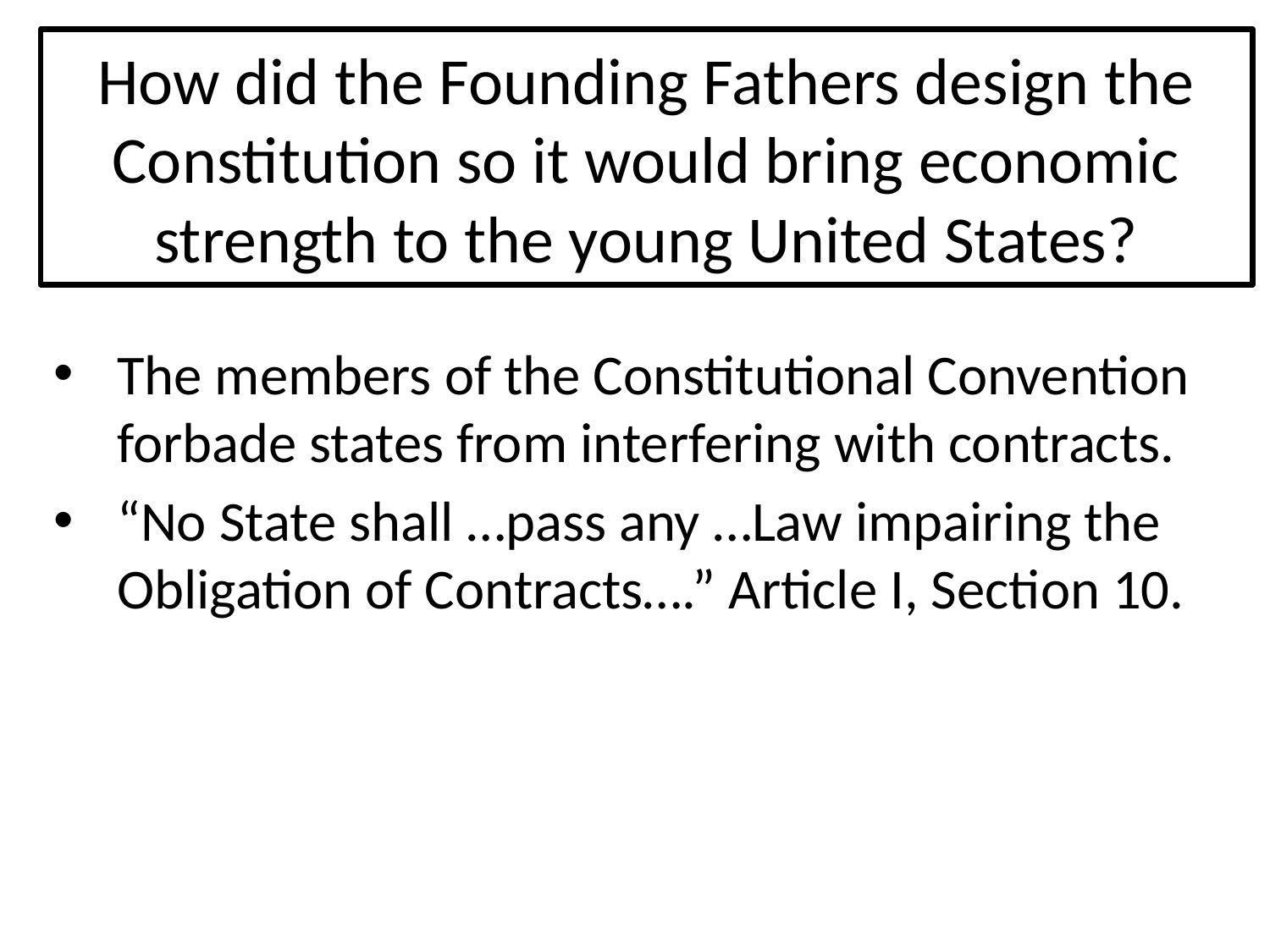

# How did the Founding Fathers design the Constitution so it would bring economic strength to the young United States?
The members of the Constitutional Convention forbade states from interfering with contracts.
“No State shall …pass any …Law impairing the Obligation of Contracts….” Article I, Section 10.